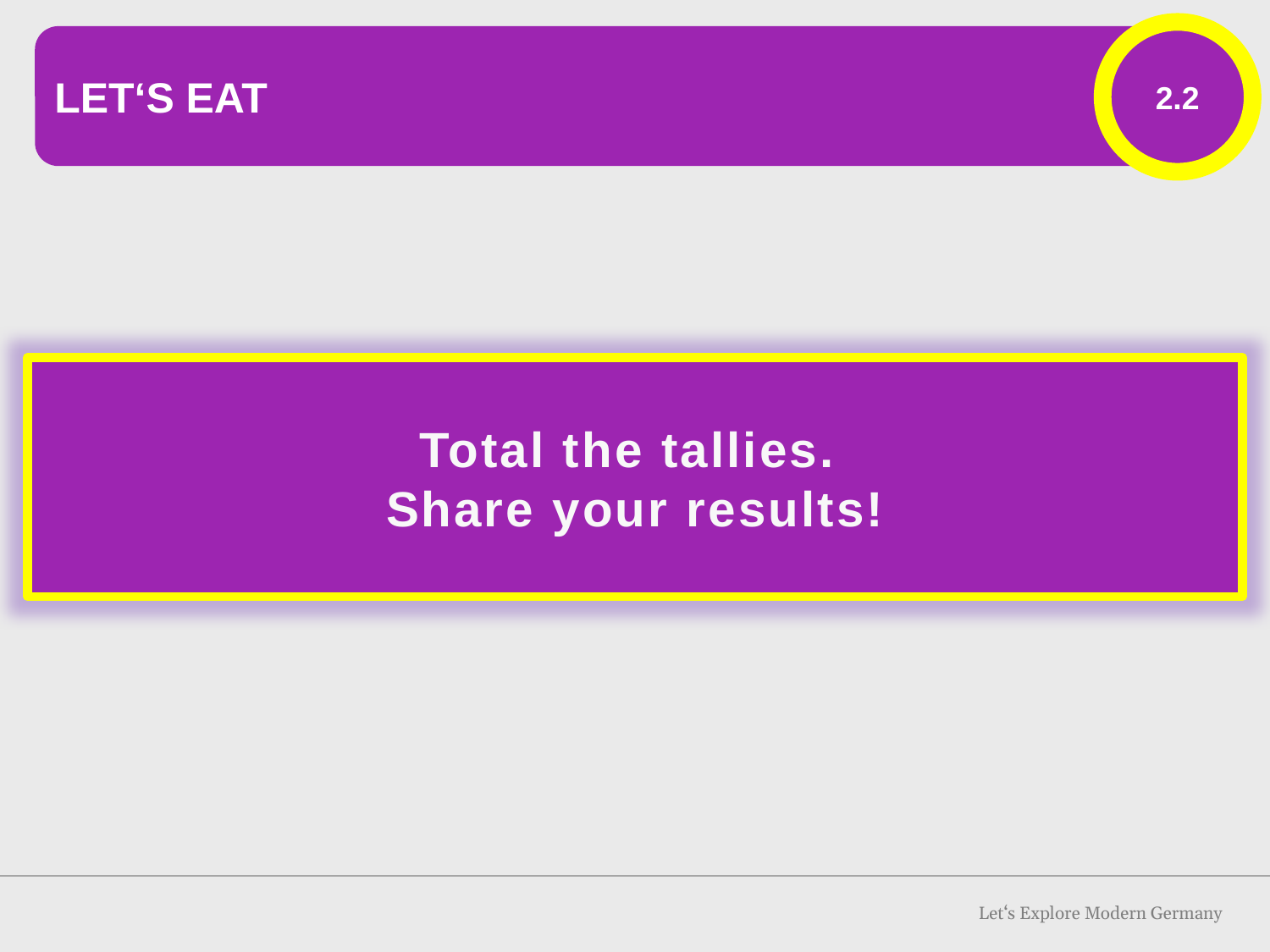

2.2
Let‘s eat
Total the tallies.
Share your results!
Let‘s Explore Modern Germany